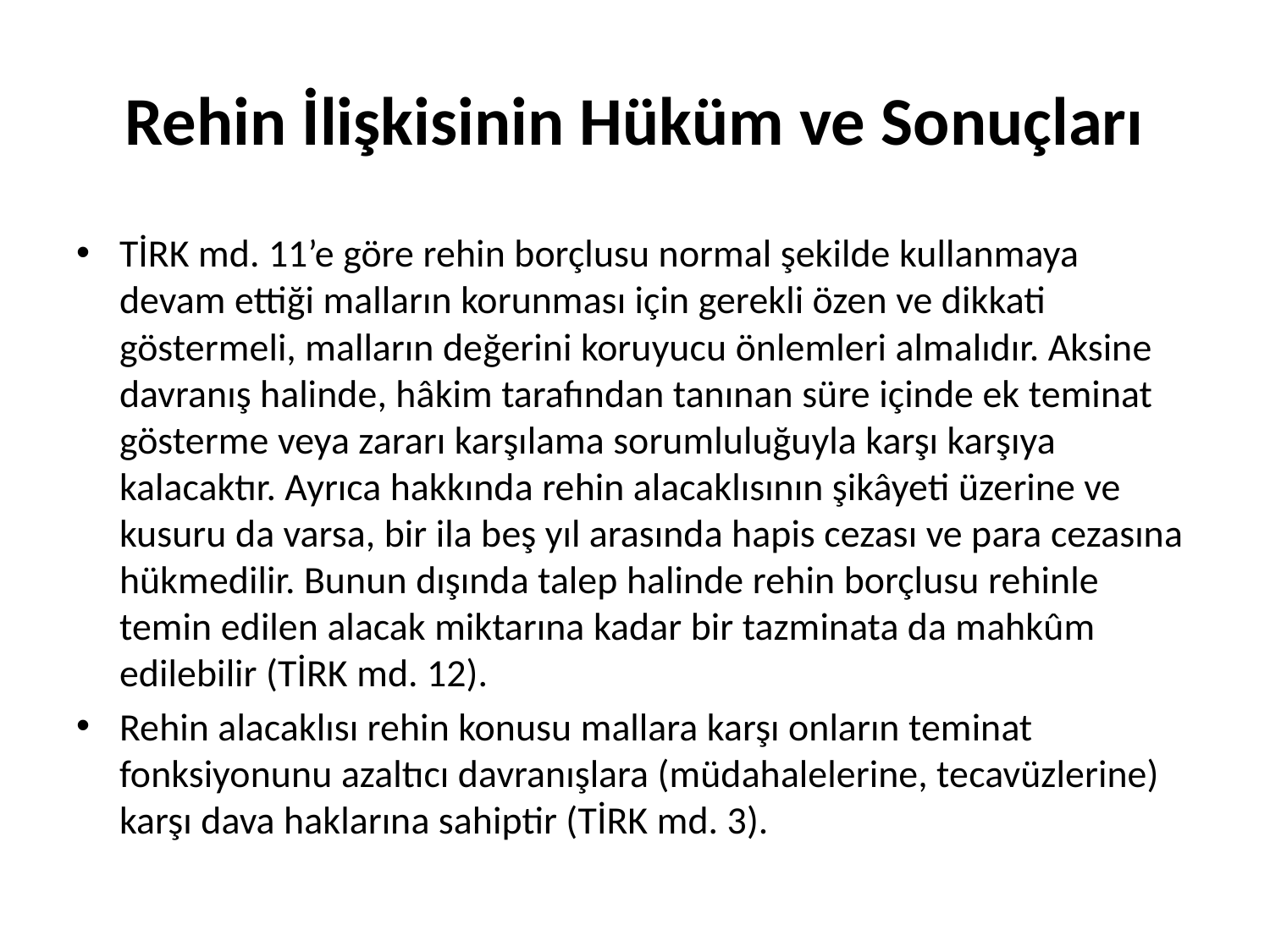

# Rehin İlişkisinin Hüküm ve Sonuçları
TİRK md. 11’e göre rehin borçlusu normal şekilde kullanmaya devam ettiği malların korunması için gerekli özen ve dikkati göstermeli, malların değerini koruyucu önlemleri almalıdır. Aksine davranış halinde, hâkim tarafından tanınan süre içinde ek teminat gösterme veya zararı karşılama sorumluluğuyla karşı karşıya kalacaktır. Ayrıca hakkında rehin alacaklısının şikâyeti üzerine ve kusuru da varsa, bir ila beş yıl arasında hapis cezası ve para cezasına hükmedilir. Bunun dışında talep halinde rehin borçlusu rehinle temin edilen alacak miktarına kadar bir tazminata da mahkûm edilebilir (TİRK md. 12).
Rehin alacaklısı rehin konusu mallara karşı onların teminat fonksiyonunu azaltıcı davranışlara (müdahalelerine, tecavüzlerine) karşı dava haklarına sahiptir (TİRK md. 3).